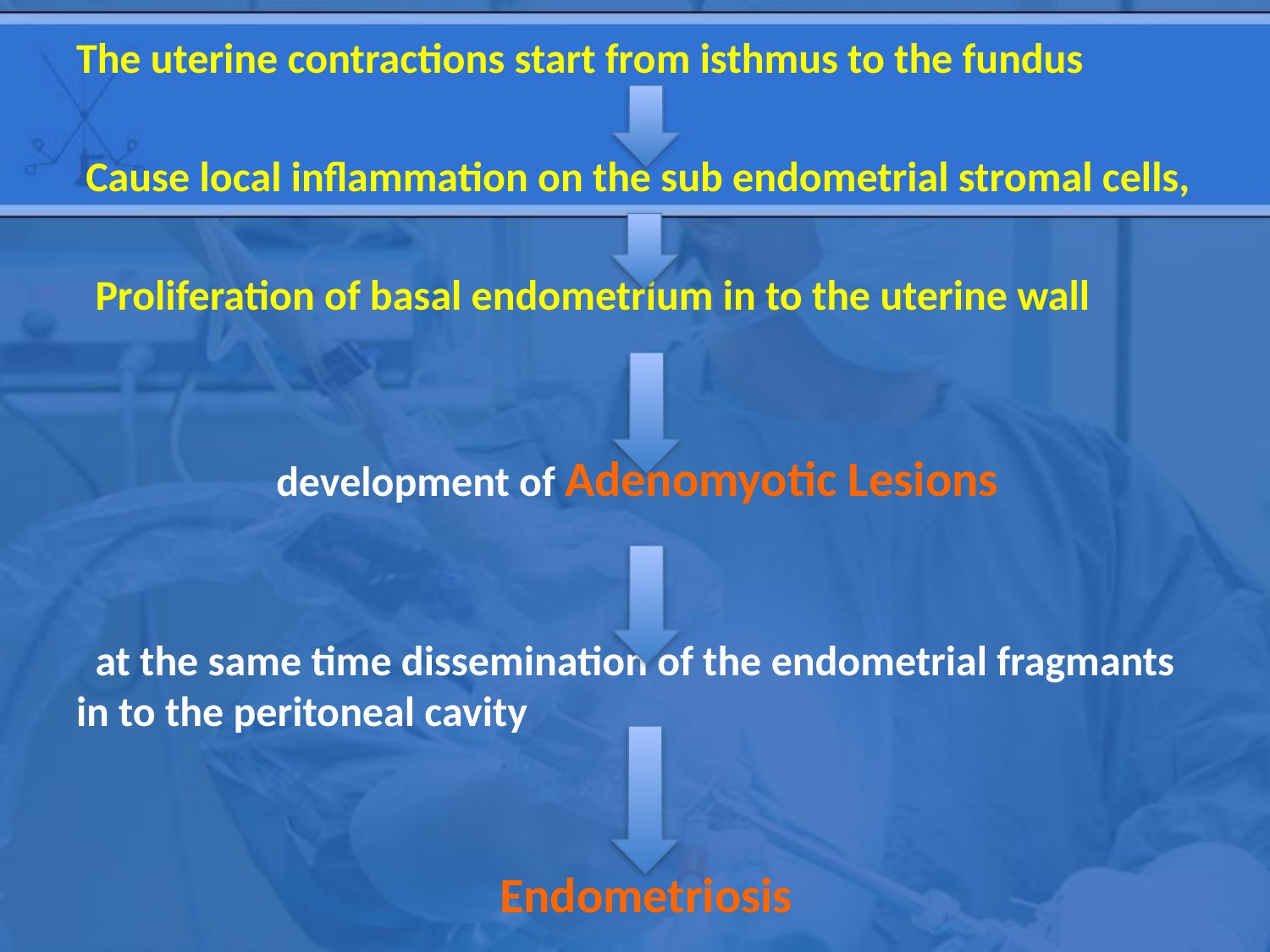

The uterine contractions start from isthmus to the fundus

 Cause local inflammation on the sub endometrial stromal cells,

  Proliferation of basal endometrium in to the uterine wall

                     development of Adenomyotic Lesions

  at the same time dissemination of the endometrial fragmants in to the peritoneal cavity

  Endometriosis
#